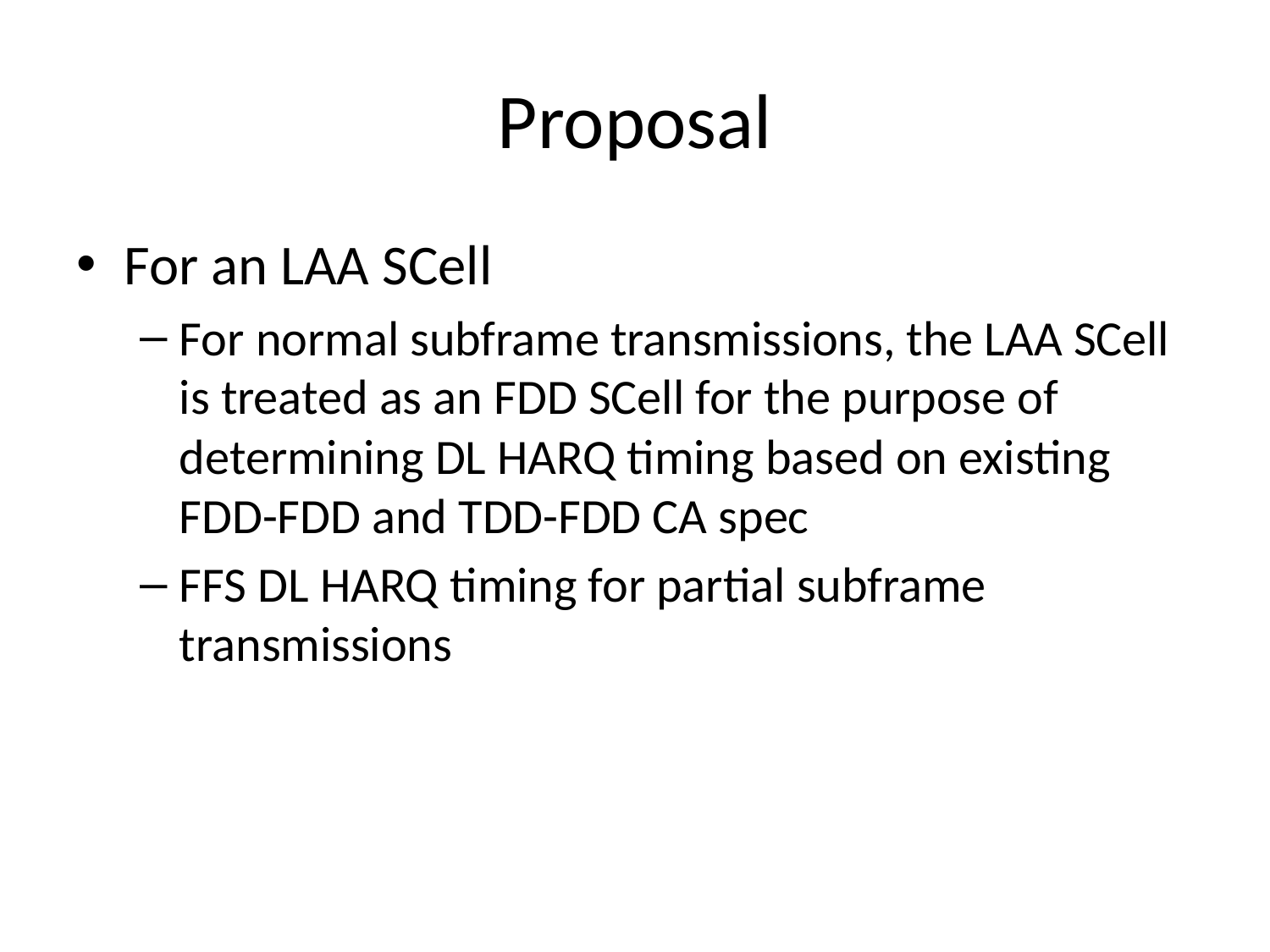

# Proposal
For an LAA SCell
For normal subframe transmissions, the LAA SCell is treated as an FDD SCell for the purpose of determining DL HARQ timing based on existing FDD-FDD and TDD-FDD CA spec
FFS DL HARQ timing for partial subframe transmissions